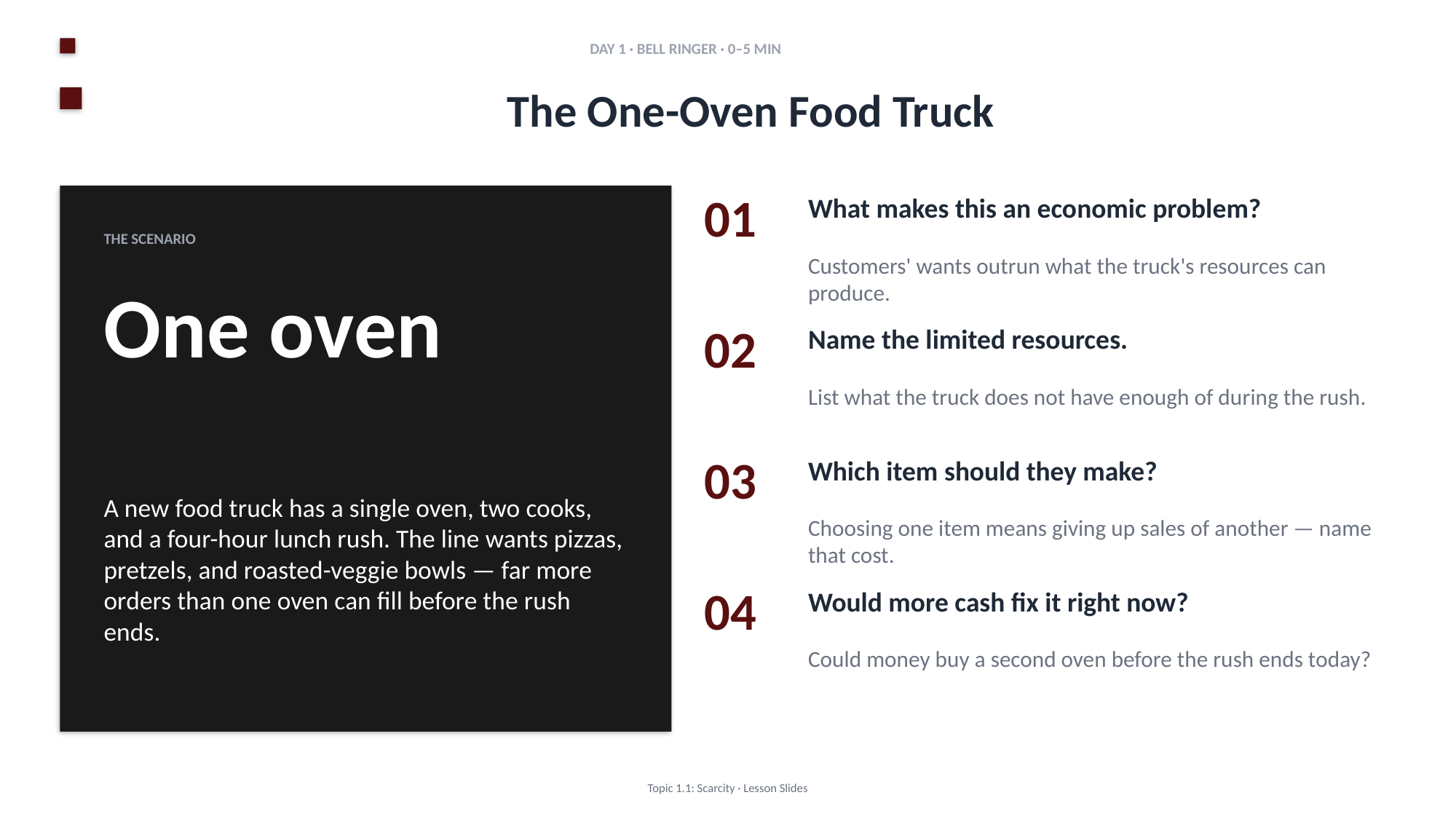

DAY 1 · BELL RINGER · 0–5 MIN

The One-Oven Food Truck

01
What makes this an economic problem?
THE SCENARIO
Customers' wants outrun what the truck's resources can produce.
One oven
02
Name the limited resources.
List what the truck does not have enough of during the rush.
03
Which item should they make?
A new food truck has a single oven, two cooks, and a four-hour lunch rush. The line wants pizzas, pretzels, and roasted-veggie bowls — far more orders than one oven can fill before the rush ends.
Choosing one item means giving up sales of another — name that cost.
04
Would more cash fix it right now?
Could money buy a second oven before the rush ends today?
Topic 1.1: Scarcity · Lesson Slides